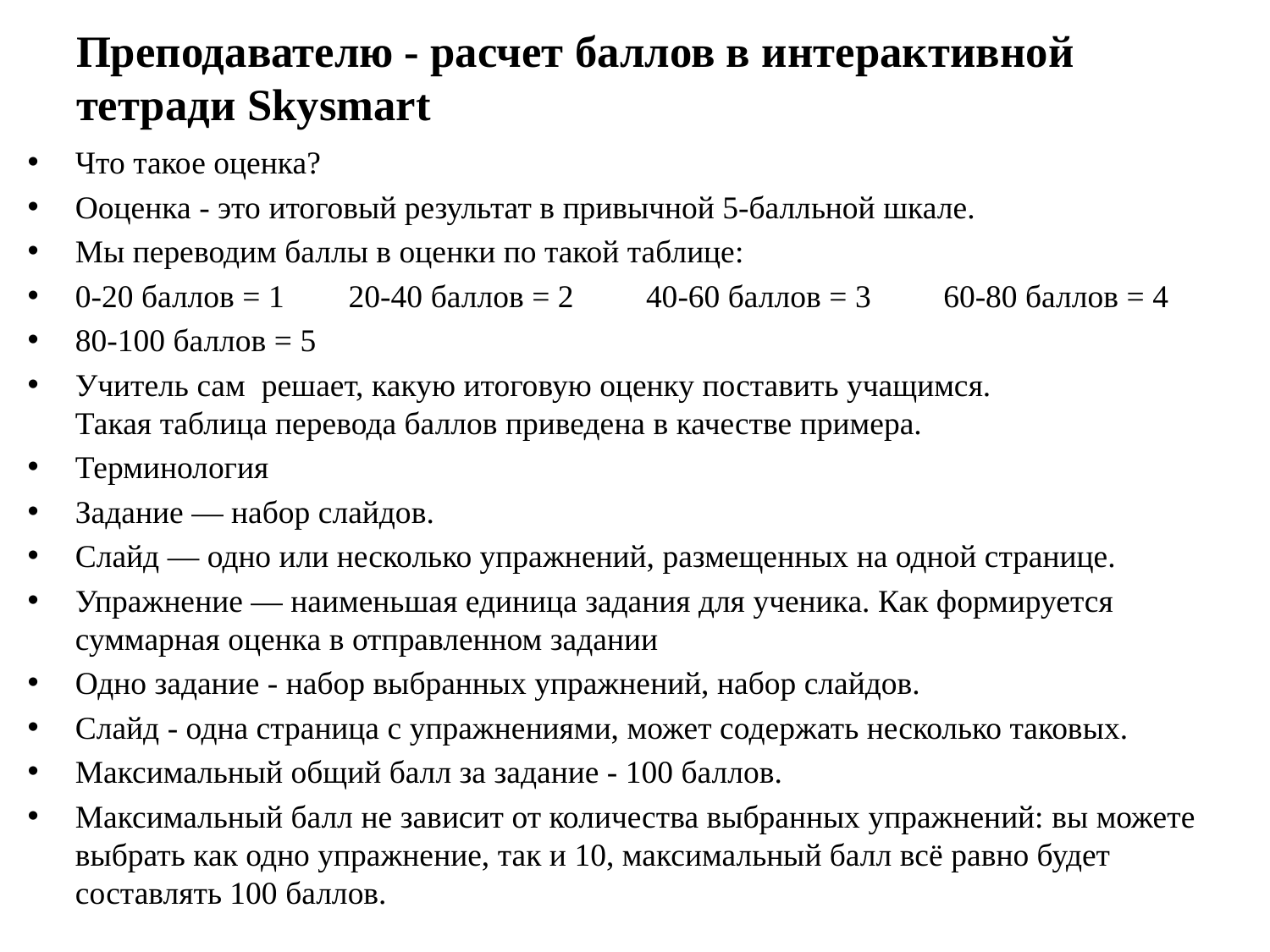

# Преподавателю - расчет баллов в интерактивной тетради Skysmart
Что такое оценка?
Ооценка - это итоговый результат в привычной 5-балльной шкале.
Мы переводим баллы в оценки по такой таблице:
0-20 баллов = 1        20-40 баллов = 2         40-60 баллов = 3         60-80 баллов = 4
80-100 баллов = 5
Учитель сам  решает, какую итоговую оценку поставить учащимся.                                Такая таблица перевода баллов приведена в качестве примера.
Терминология
Задание — набор слайдов.
Слайд — одно или несколько упражнений, размещенных на одной странице.
Упражнение — наименьшая единица задания для ученика. Как формируется суммарная оценка в отправленном задании
Одно задание - набор выбранных упражнений, набор слайдов.
Слайд - одна страница с упражнениями, может содержать несколько таковых.
Максимальный общий балл за задание - 100 баллов.
Максимальный балл не зависит от количества выбранных упражнений: вы можете выбрать как одно упражнение, так и 10, максимальный балл всё равно будет составлять 100 баллов.